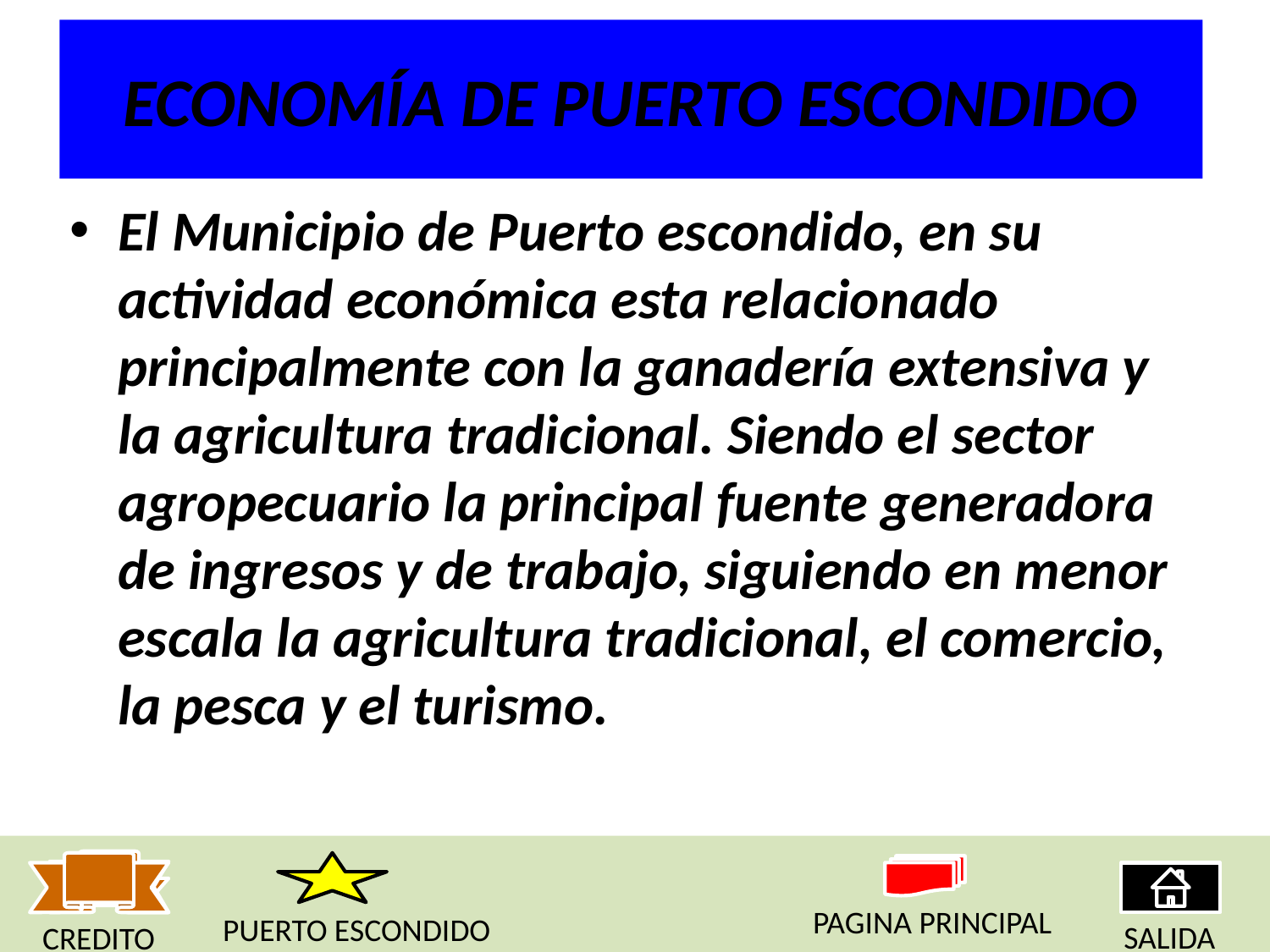

# ECONOMÍA DE PUERTO ESCONDIDO
El Municipio de Puerto escondido, en su actividad económica esta relacionado principalmente con la ganadería extensiva y la agricultura tradicional. Siendo el sector agropecuario la principal fuente generadora de ingresos y de trabajo, siguiendo en menor escala la agricultura tradicional, el comercio, la pesca y el turismo.

PAGINA PRINCIPAL
PUERTO ESCONDIDO
SALIDA
CREDITO